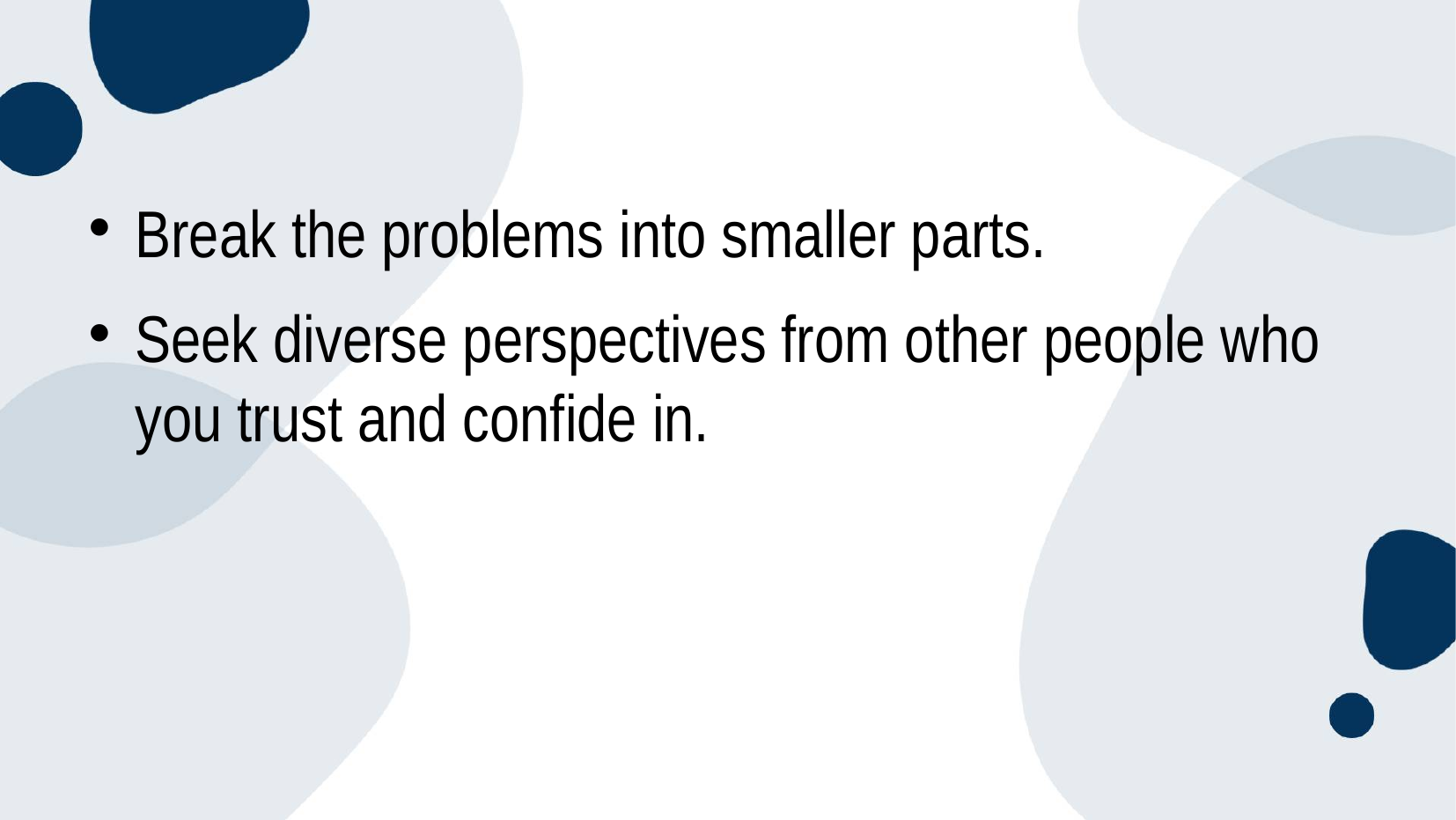

#
Break the problems into smaller parts.
Seek diverse perspectives from other people who you trust and confide in.